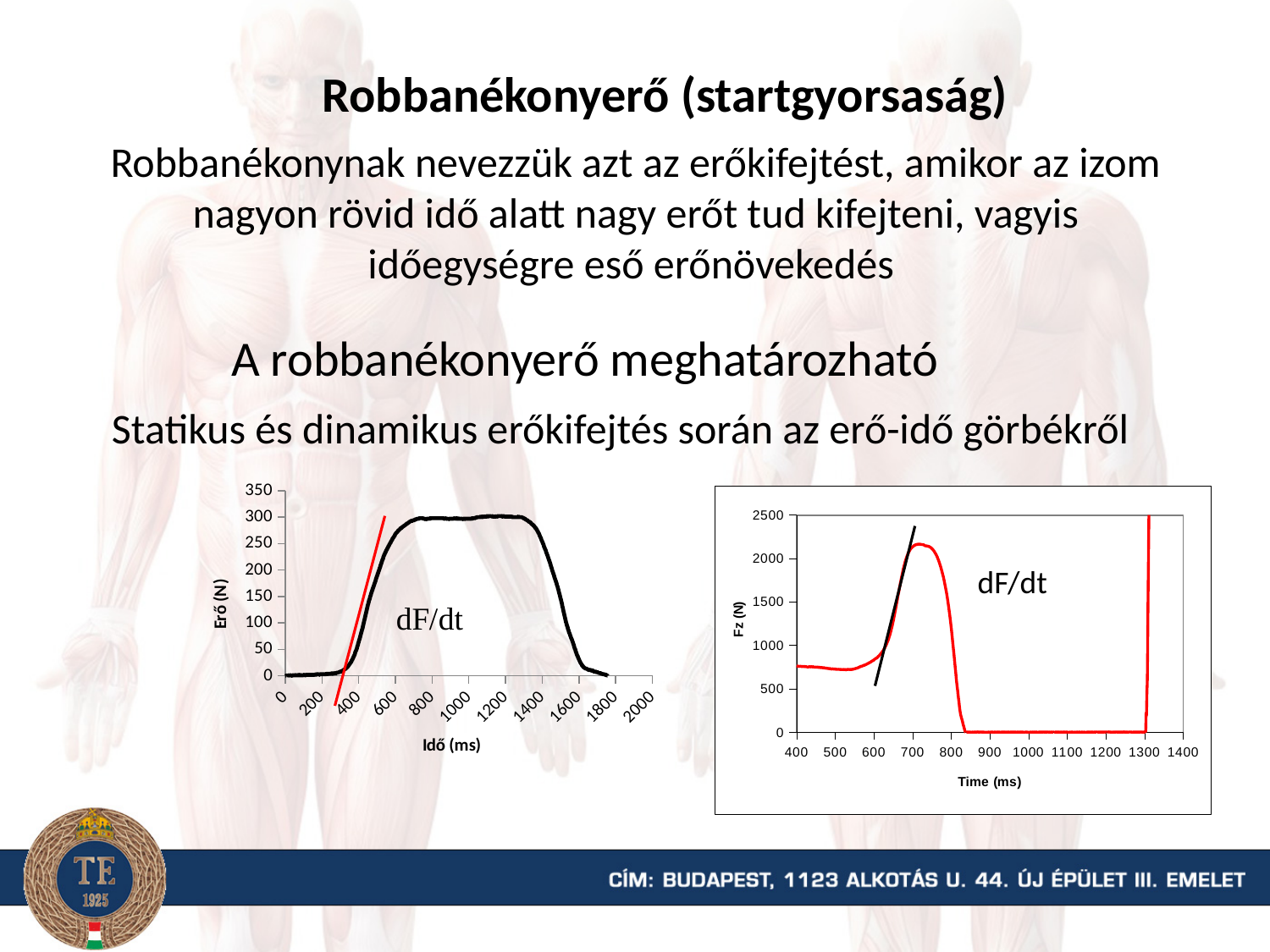

Robbanékonyerő (startgyorsaság)
Robbanékonynak nevezzük azt az erőkifejtést, amikor az izom nagyon rövid idő alatt nagy erőt tud kifejteni, vagyis időegységre eső erőnövekedés
A robbanékonyerő meghatározható
Statikus és dinamikus erőkifejtés során az erő-idő görbékről

### Chart

| Category |  |
|---|---|

### Chart

| Category |  |
|---|---|
dF/dt